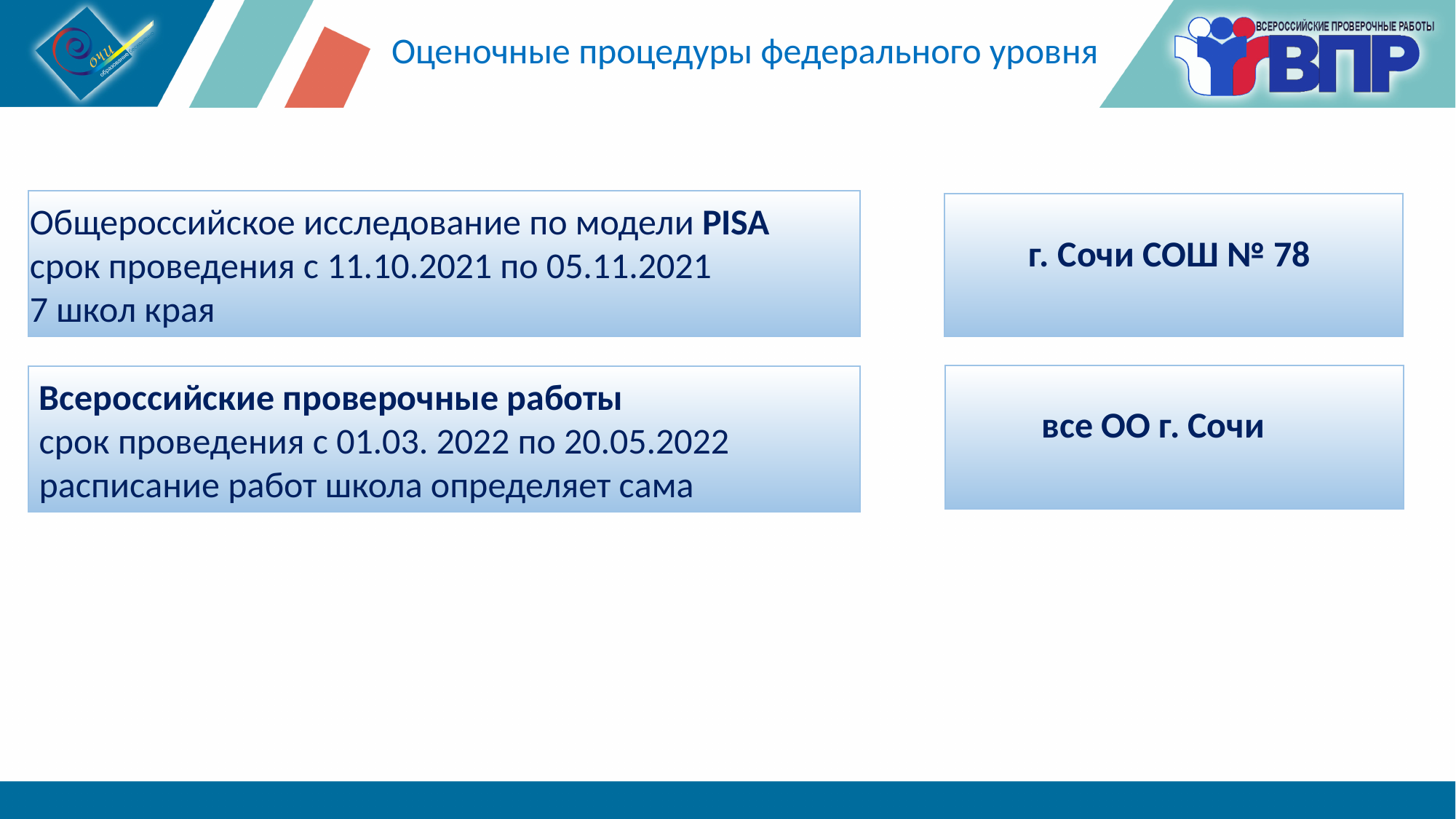

# Оценочные процедуры федерального уровня

Общероссийское исследование по модели PISA
срок проведения с 11.10.2021 по 05.11.2021
7 школ края

г. Сочи СОШ № 78

Всероссийские проверочные работы
срок проведения с 01.03. 2022 по 20.05.2022
расписание работ школа определяет сама
все ОО г. Сочи